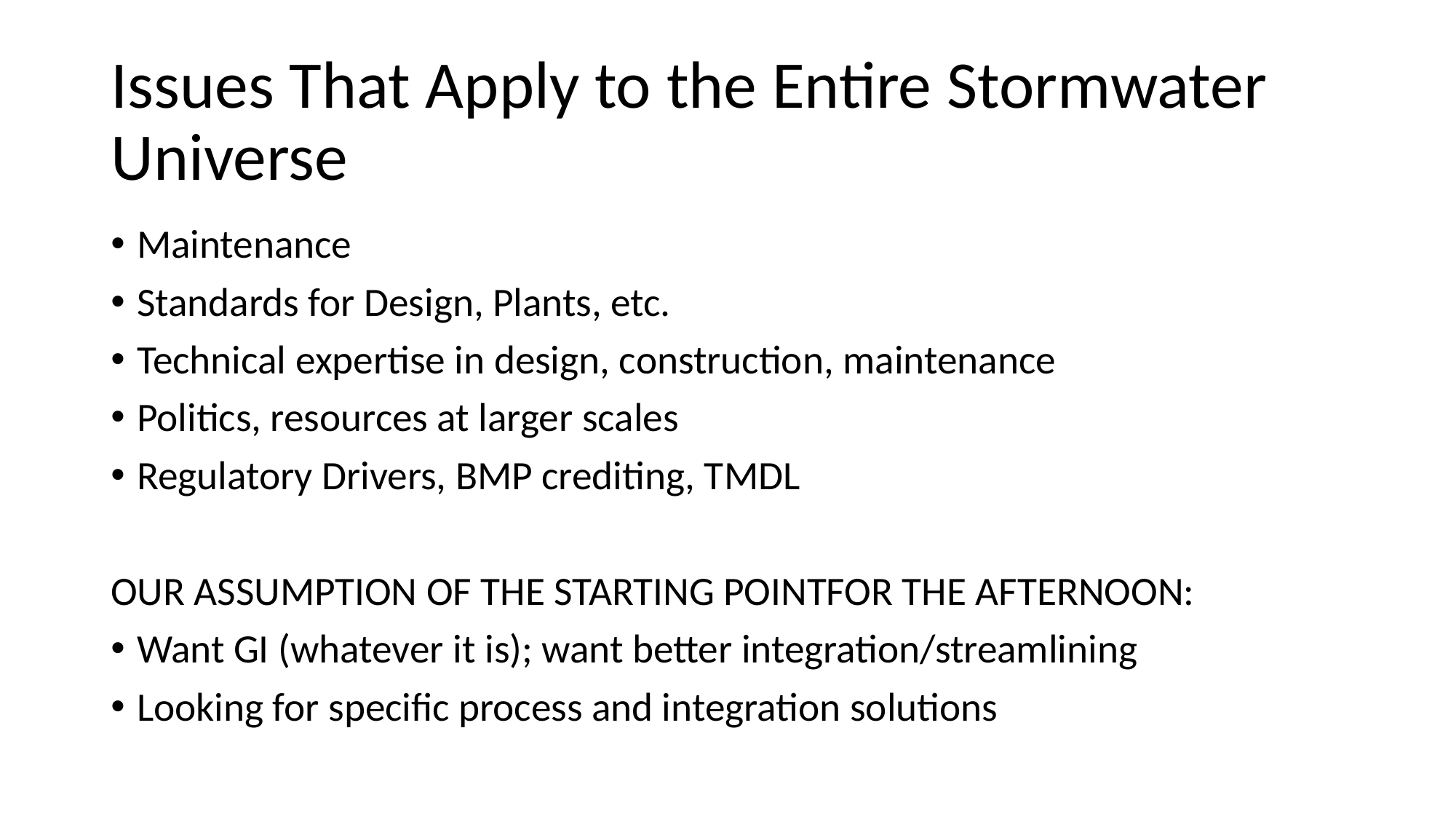

# Issues That Apply to the Entire Stormwater Universe
Maintenance
Standards for Design, Plants, etc.
Technical expertise in design, construction, maintenance
Politics, resources at larger scales
Regulatory Drivers, BMP crediting, TMDL

OUR ASSUMPTION OF THE STARTING POINTFOR THE AFTERNOON:
Want GI (whatever it is); want better integration/streamlining
Looking for specific process and integration solutions